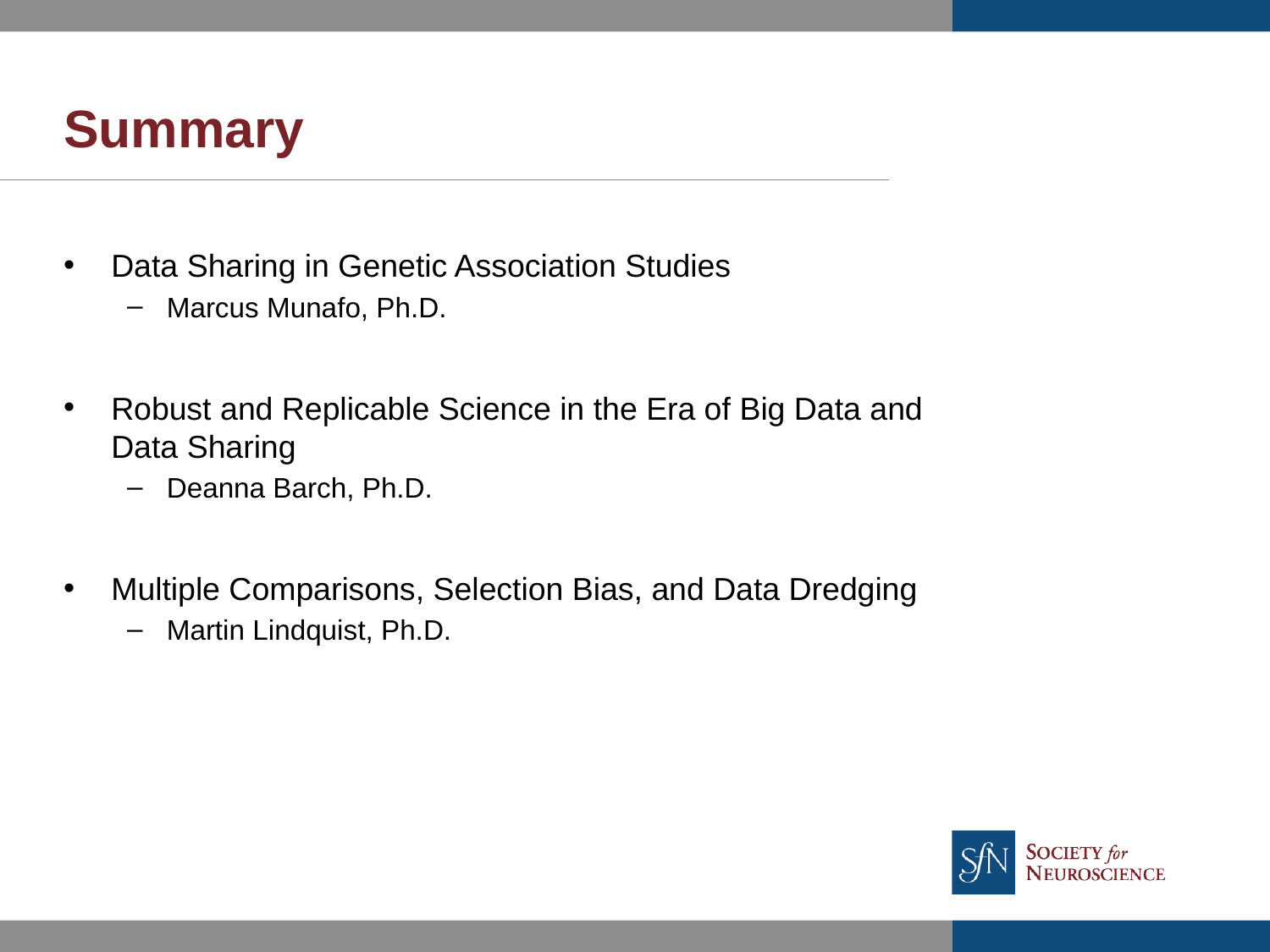

# Summary

Data Sharing in Genetic Association Studies
Marcus Munafo, Ph.D.

Robust and Replicable Science in the Era of Big Data and Data Sharing
Deanna Barch, Ph.D.

Multiple Comparisons, Selection Bias, and Data Dredging
Martin Lindquist, Ph.D.